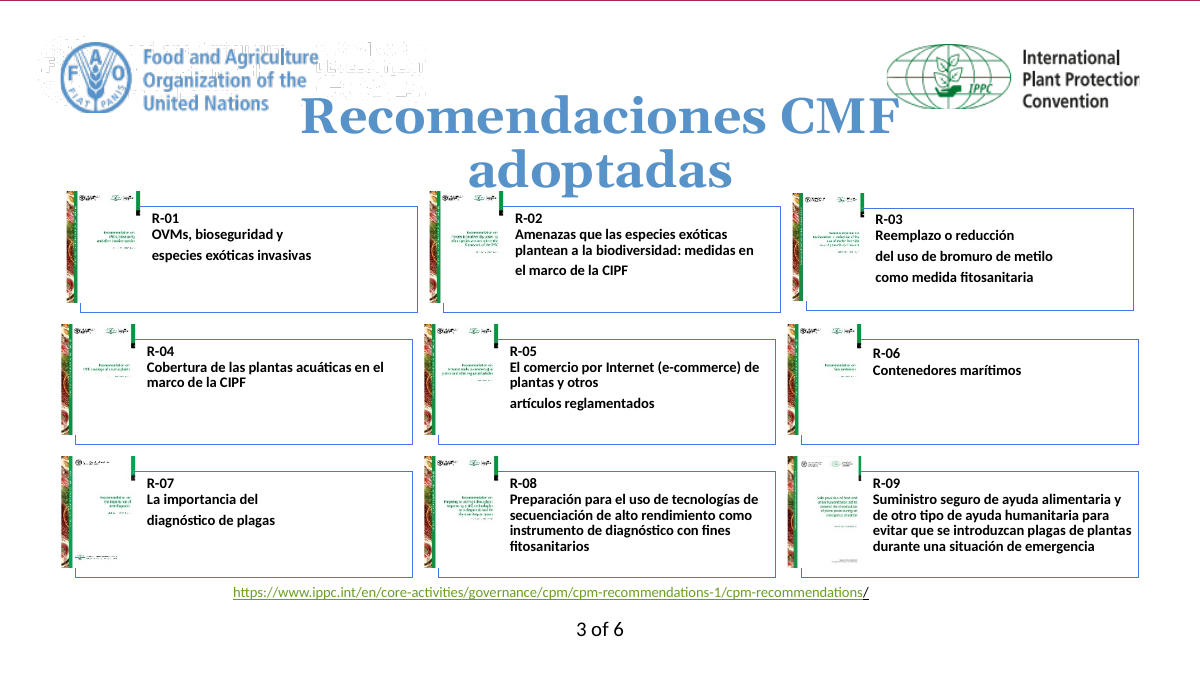

# Recomendaciones CMF adoptadas
R-01
OVMs, bioseguridad y
especies exóticas invasivas
R-02
Amenazas que las especies exóticas plantean a la biodiversidad: medidas en
el marco de la CIPF
R-03
Reemplazo o reducción
del uso de bromuro de metilo
como medida fitosanitaria
R-04
Cobertura de las plantas acuáticas en el marco de la CIPF
R-05
El comercio por Internet (e-commerce) de plantas y otros
artículos reglamentados
R-06
Contenedores marítimos
R-07
La importancia del
diagnóstico de plagas
R-08
Preparación para el uso de tecnologías de secuenciación de alto rendimiento como instrumento de diagnóstico con fines fitosanitarios
R-09
Suministro seguro de ayuda alimentaria y de otro tipo de ayuda humanitaria para evitar que se introduzcan plagas de plantas durante una situación de emergencia
https://www.ippc.int/en/core-activities/governance/cpm/cpm-recommendations-1/cpm-recommendations/
3 of 6